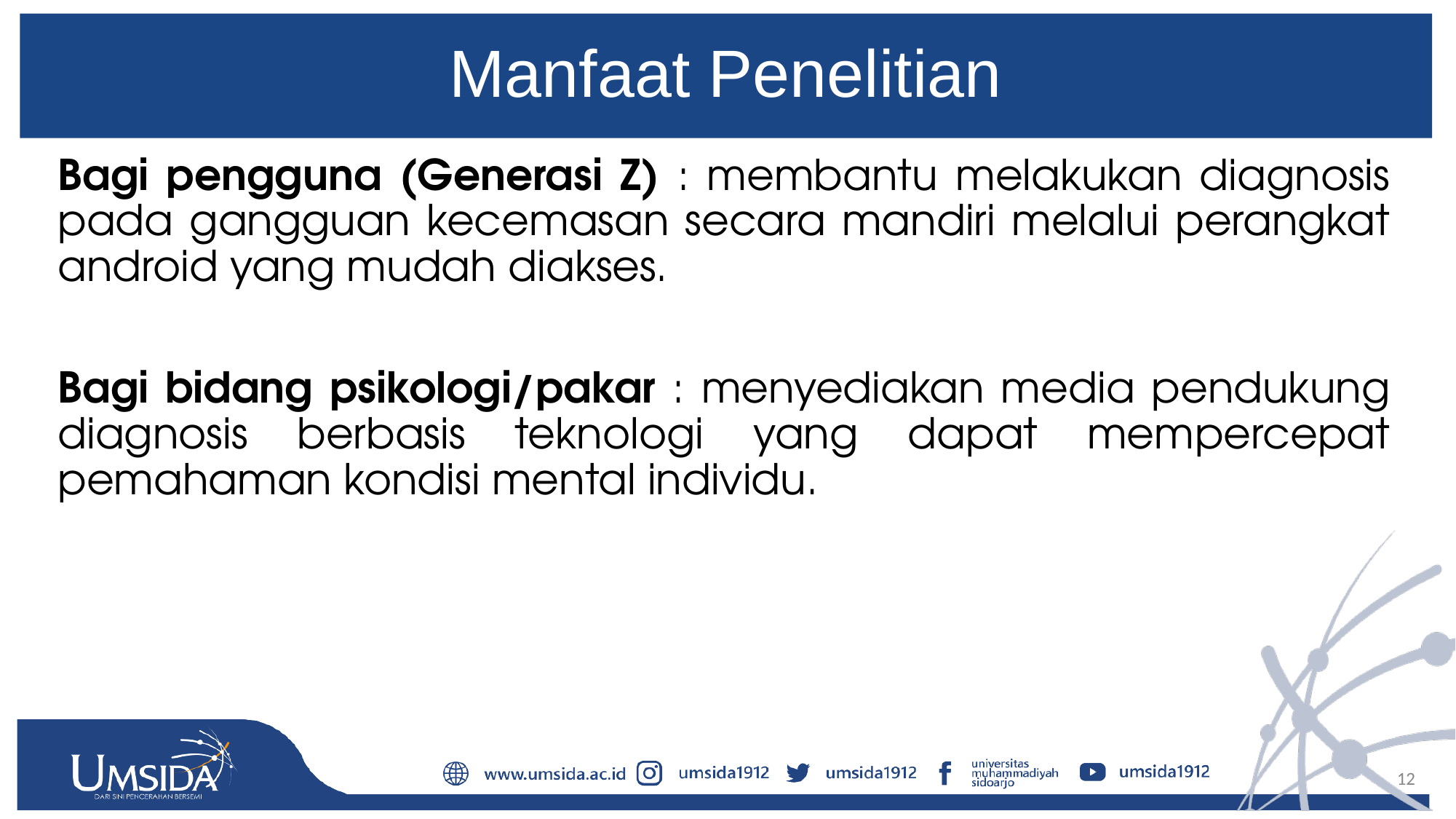

# Manfaat Penelitian
Bagi pengguna (Generasi Z) : membantu melakukan diagnosis pada gangguan kecemasan secara mandiri melalui perangkat android yang mudah diakses.

Bagi bidang psikologi/pakar : menyediakan media pendukung diagnosis berbasis teknologi yang dapat mempercepat pemahaman kondisi mental individu.